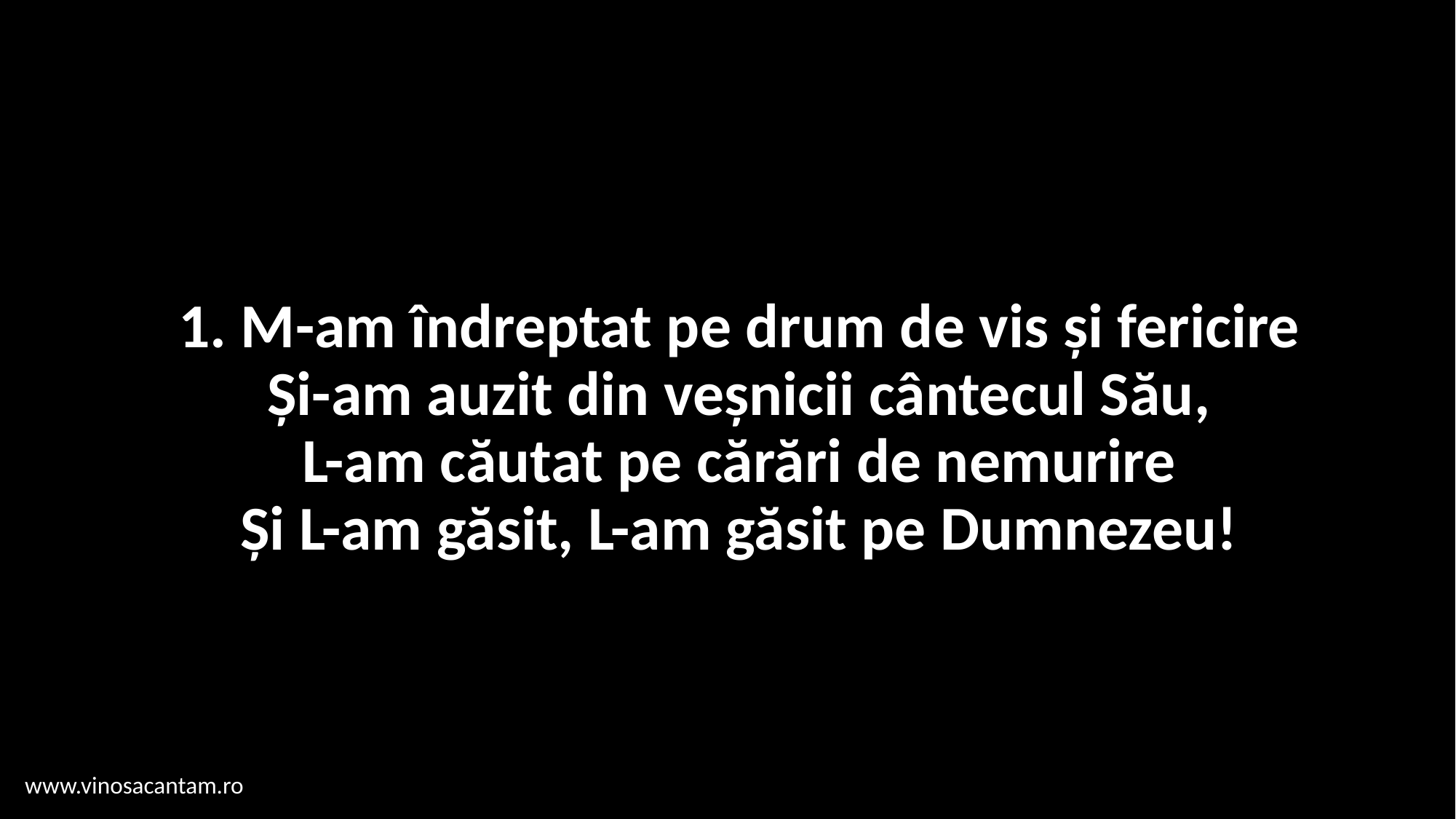

# 1. M-am îndreptat pe drum de vis și fericire Și-am auzit din veșnicii cântecul Său, L-am căutat pe cărări de nemurire Și L-am găsit, L-am găsit pe Dumnezeu!
www.vinosacantam.ro